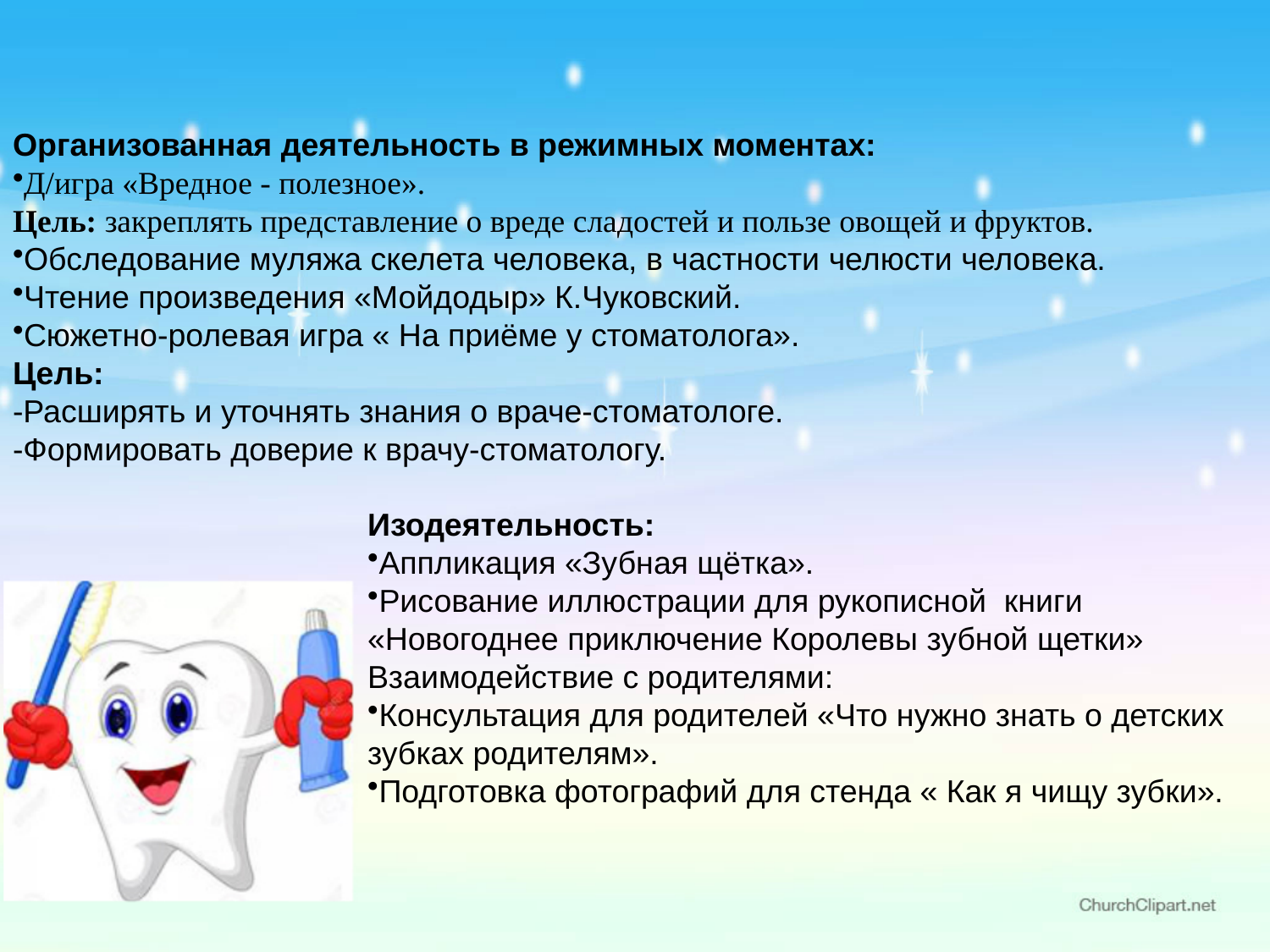

Организованная деятельность в режимных моментах:
Д/игра «Вредное - полезное».
Цель: закреплять представление о вреде сладостей и пользе овощей и фруктов.
Обследование муляжа скелета человека, в частности челюсти человека.
Чтение произведения «Мойдодыр» К.Чуковский.
Сюжетно-ролевая игра « На приёме у стоматолога».
Цель:
-Расширять и уточнять знания о враче-стоматологе.
-Формировать доверие к врачу-стоматологу.

Изодеятельность:
Аппликация «Зубная щётка».
Рисование иллюстрации для рукописной  книги  «Новогоднее приключение Королевы зубной щетки»
Взаимодействие с родителями:
Консультация для родителей «Что нужно знать о детских зубках родителям».
Подготовка фотографий для стенда « Как я чищу зубки».